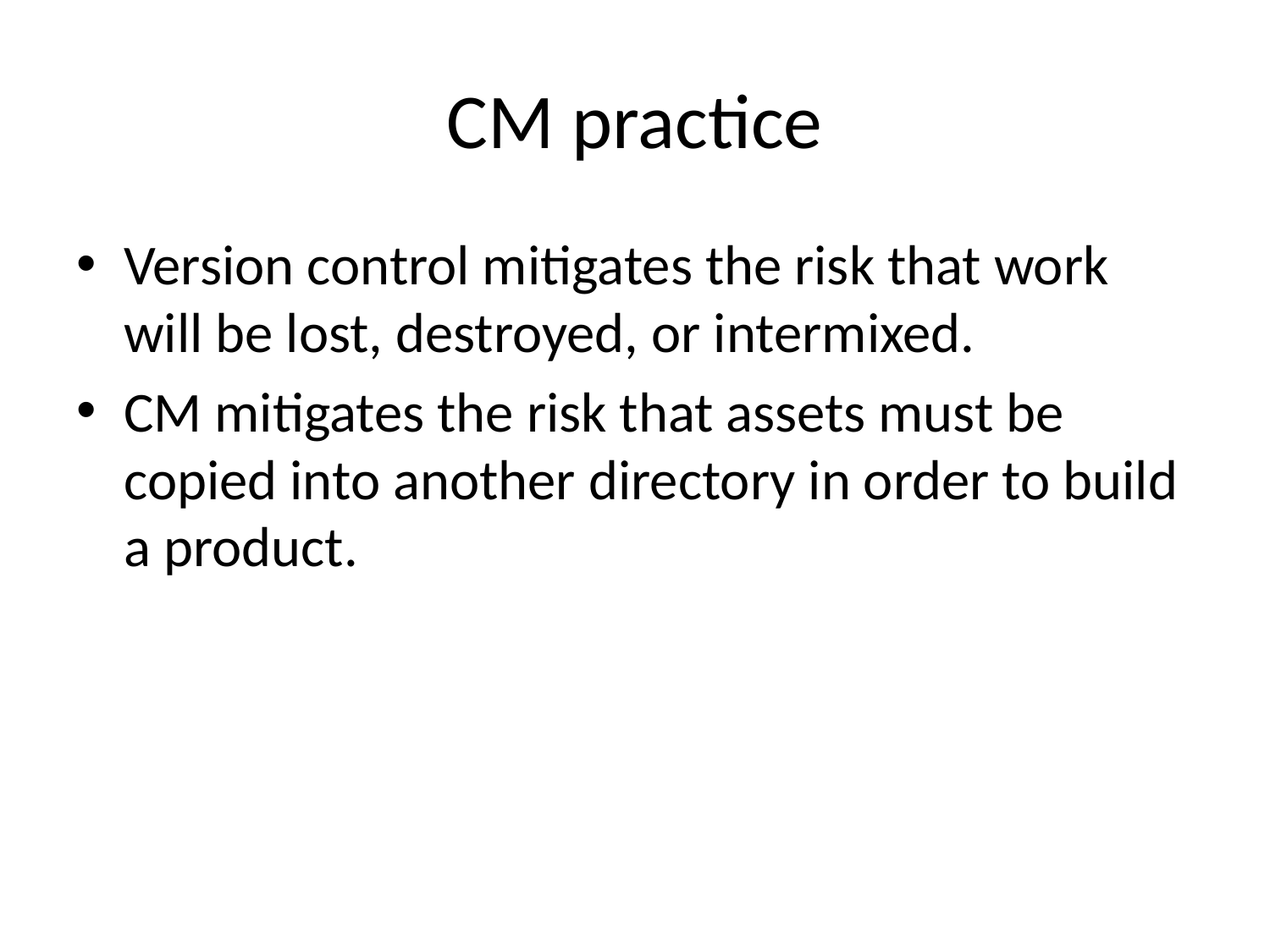

# CM practice
Version control mitigates the risk that work will be lost, destroyed, or intermixed.
CM mitigates the risk that assets must be copied into another directory in order to build a product.